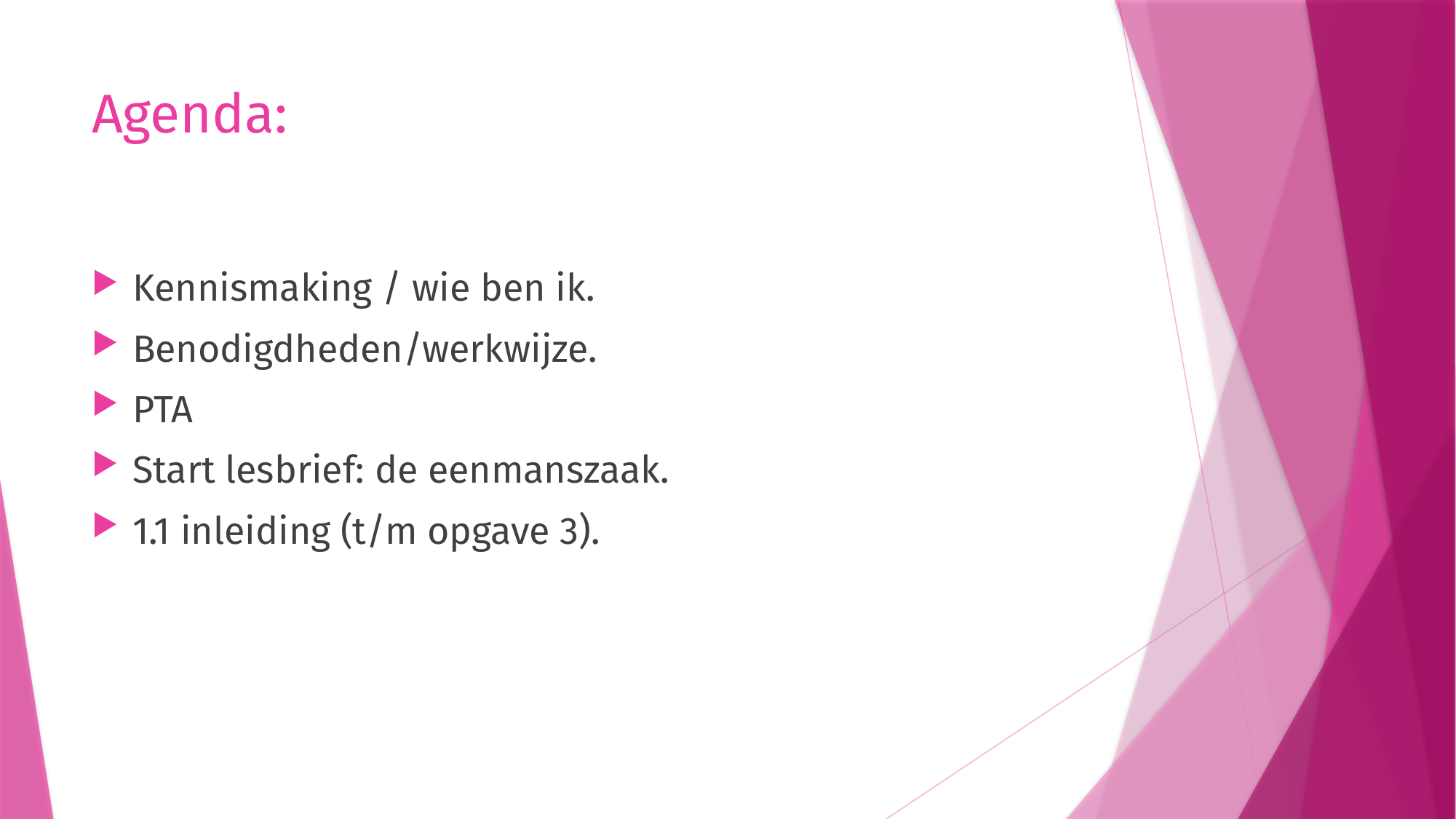

# Agenda:
Kennismaking / wie ben ik.
Benodigdheden/werkwijze.
PTA
Start lesbrief: de eenmanszaak.
1.1 inleiding (t/m opgave 3).